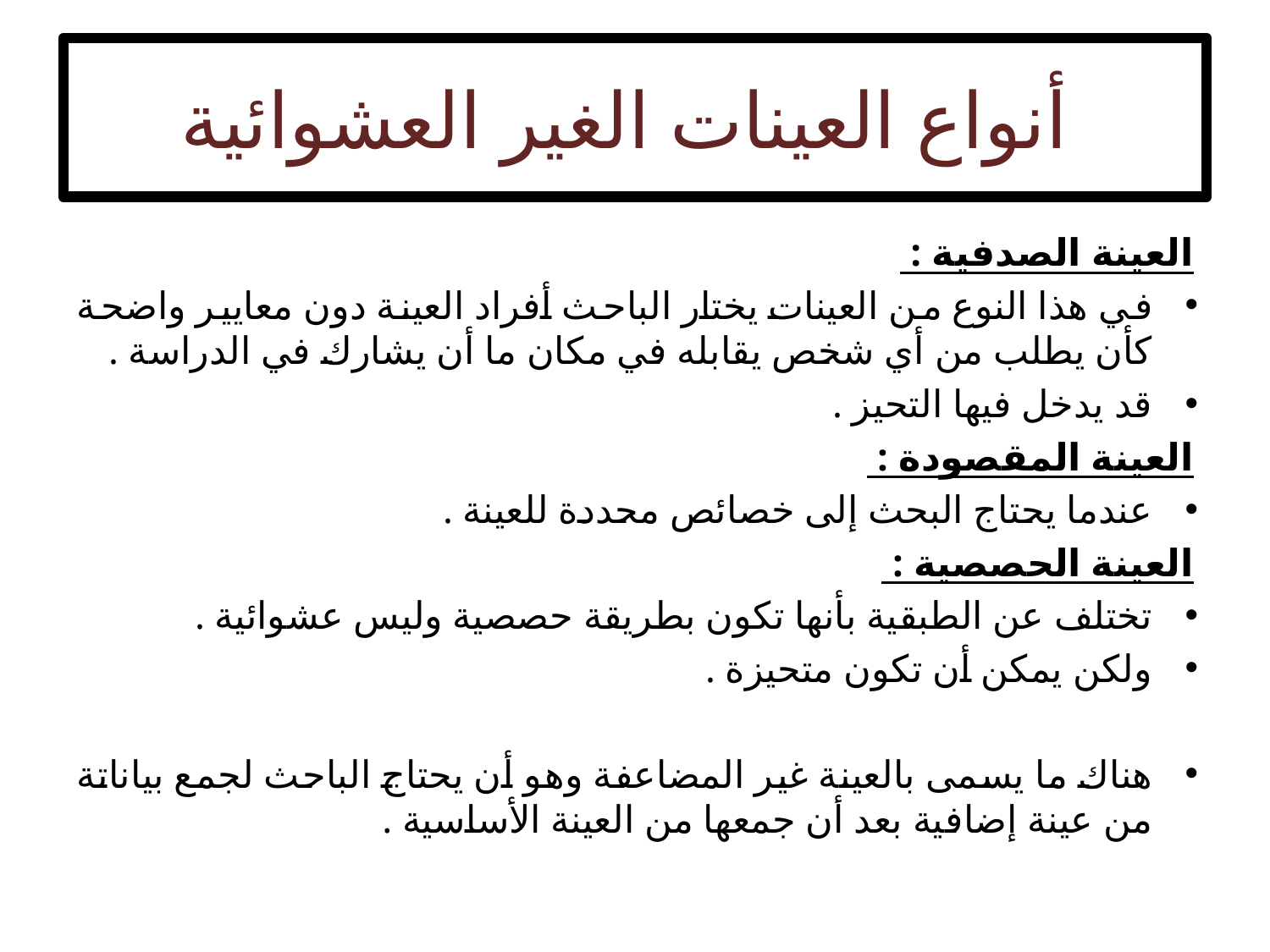

# أنواع العينات الغير العشوائية
العينة الصدفية :
في هذا النوع من العينات يختار الباحث أفراد العينة دون معايير واضحة كأن يطلب من أي شخص يقابله في مكان ما أن يشارك في الدراسة .
قد يدخل فيها التحيز .
العينة المقصودة :
عندما يحتاج البحث إلى خصائص محددة للعينة .
العينة الحصصية :
تختلف عن الطبقية بأنها تكون بطريقة حصصية وليس عشوائية .
ولكن يمكن أن تكون متحيزة .

هناك ما يسمى بالعينة غير المضاعفة وهو أن يحتاج الباحث لجمع بياناتة من عينة إضافية بعد أن جمعها من العينة الأساسية .